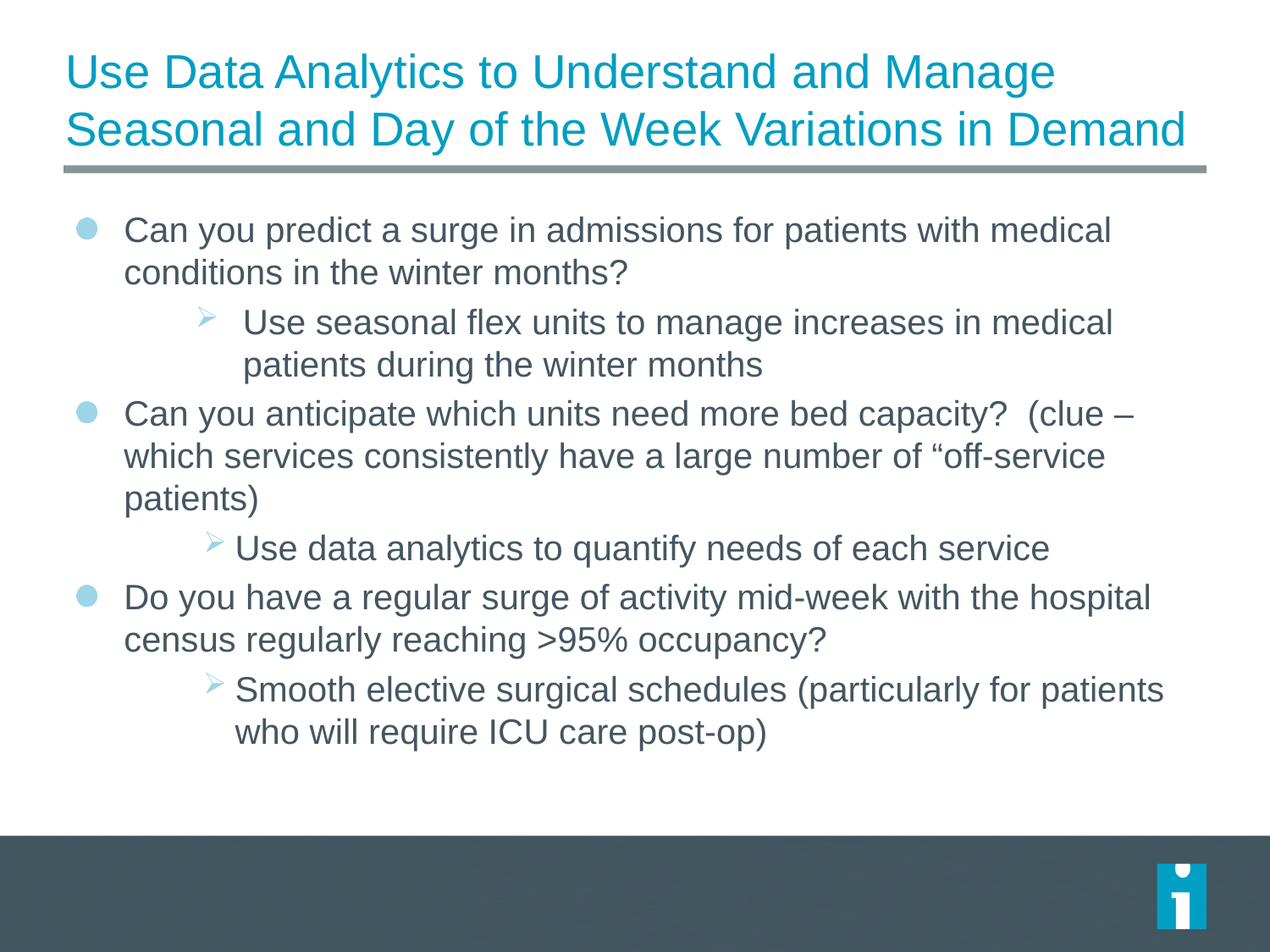

# Use Data Analytics to Understand and Manage Seasonal and Day of the Week Variations in Demand
Can you predict a surge in admissions for patients with medical conditions in the winter months?
Use seasonal flex units to manage increases in medical patients during the winter months
Can you anticipate which units need more bed capacity?  (clue – which services consistently have a large number of “off-service patients)
Use data analytics to quantify needs of each service
Do you have a regular surge of activity mid-week with the hospital census regularly reaching >95% occupancy?
Smooth elective surgical schedules (particularly for patients who will require ICU care post-op)